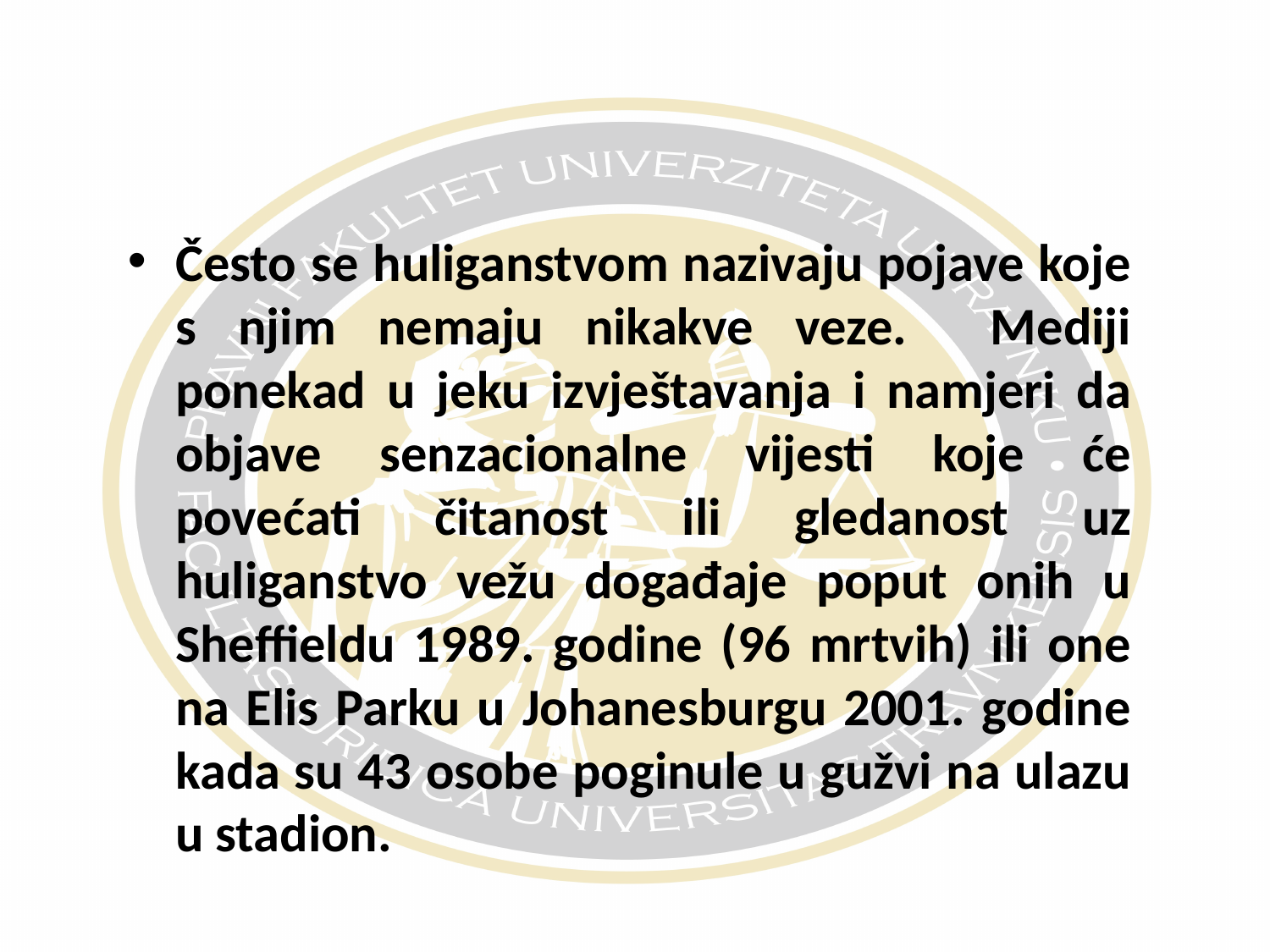

#
Često se huliganstvom nazivaju pojave koje s njim nemaju nikakve veze.  Mediji ponekad u jeku izvještavanja i namjeri da objave senzacionalne vijesti koje će povećati čitanost ili gledanost uz huliganstvo vežu događaje poput onih u Sheffieldu 1989. godine (96 mrtvih) ili one na Elis Parku u Johanesburgu 2001. godine kada su 43 osobe poginule u gužvi na ulazu u stadion.